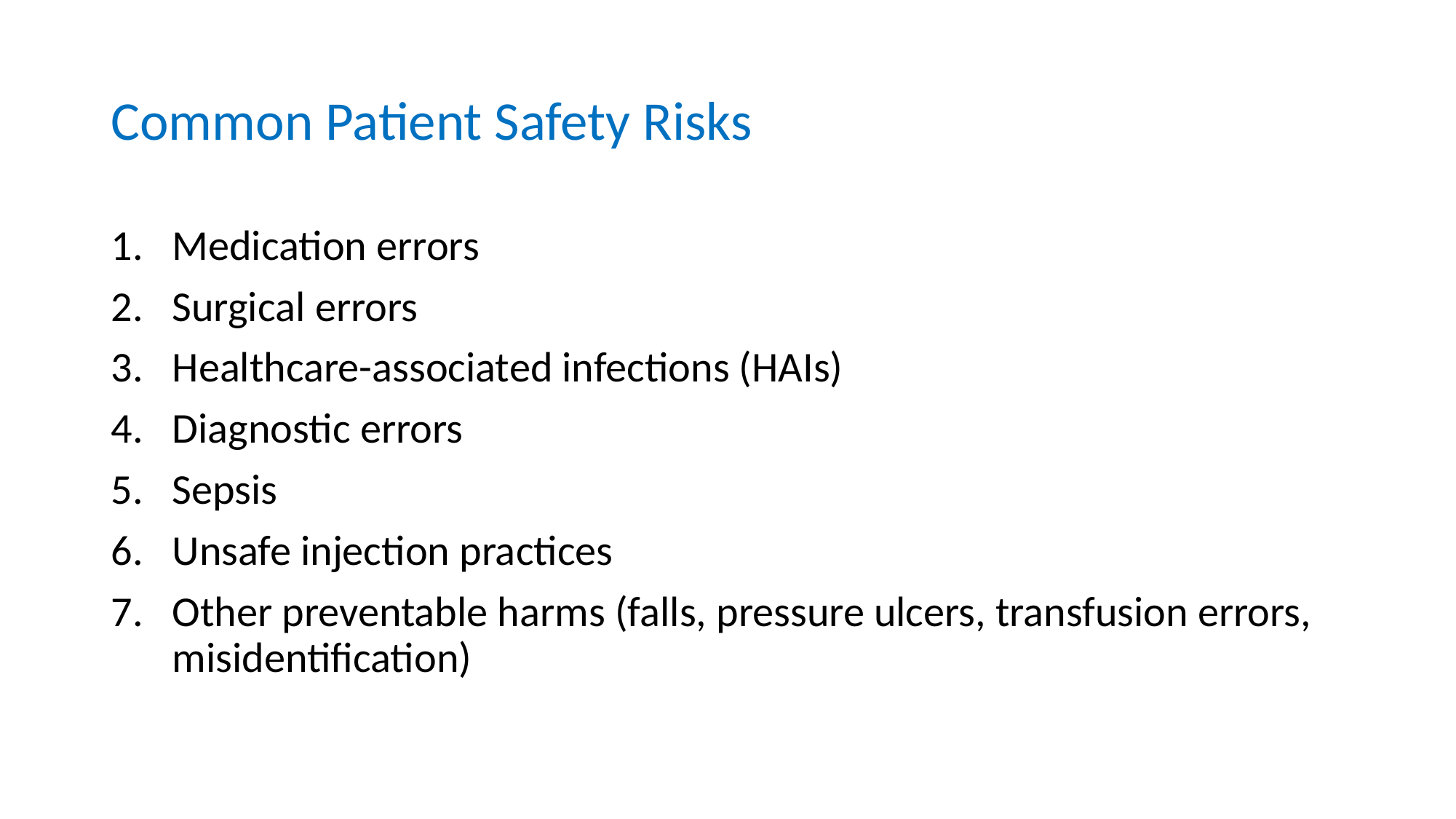

# Common Patient Safety Risks
Medication errors
Surgical errors
Healthcare-associated infections (HAIs)
Diagnostic errors
Sepsis
Unsafe injection practices
Other preventable harms (falls, pressure ulcers, transfusion errors, misidentification)